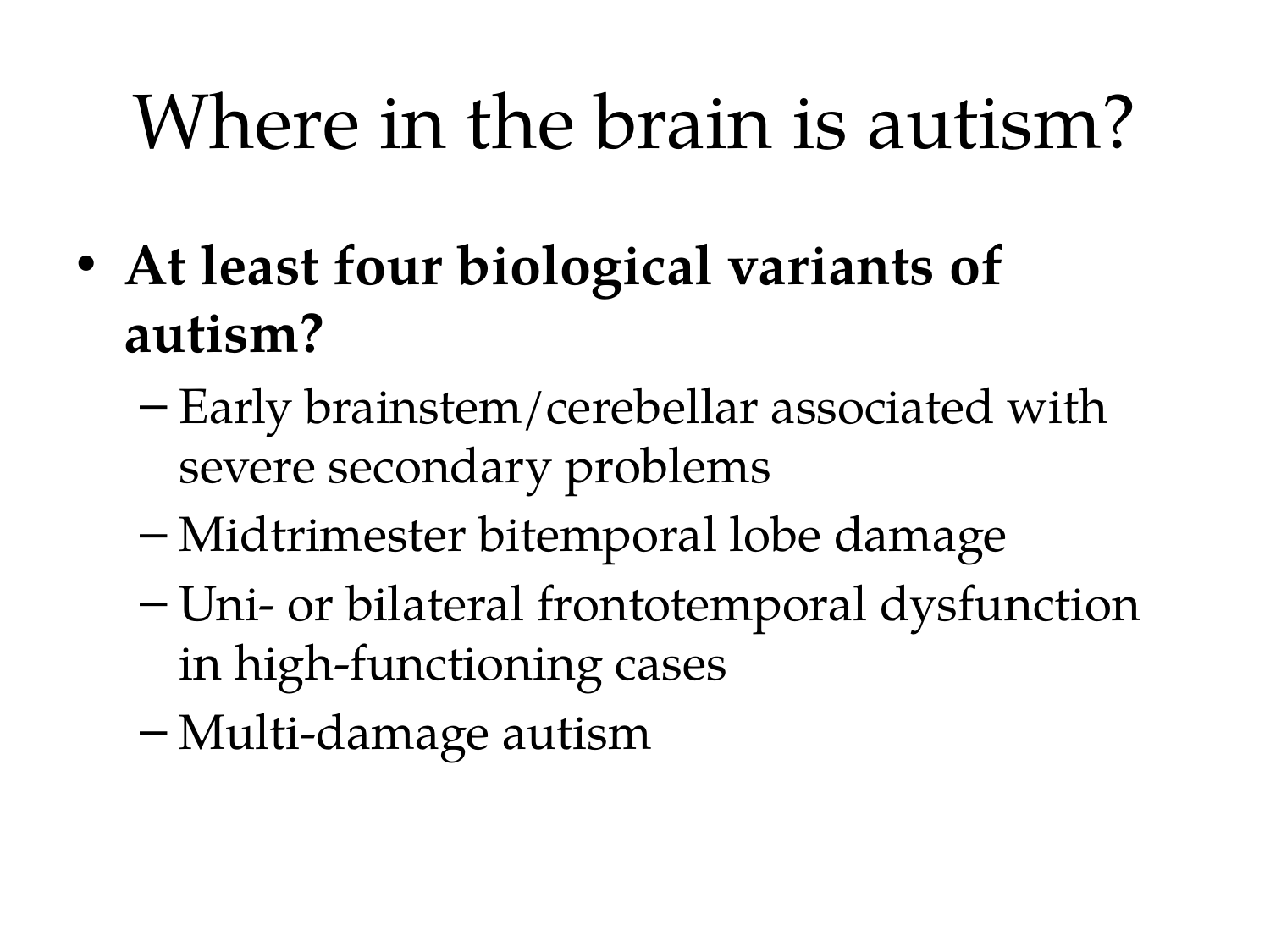

# Where in the brain is autism?
At least four biological variants of autism?
Early brainstem/cerebellar associated with severe secondary problems
Midtrimester bitemporal lobe damage
Uni- or bilateral frontotemporal dysfunction in high-functioning cases
Multi-damage autism